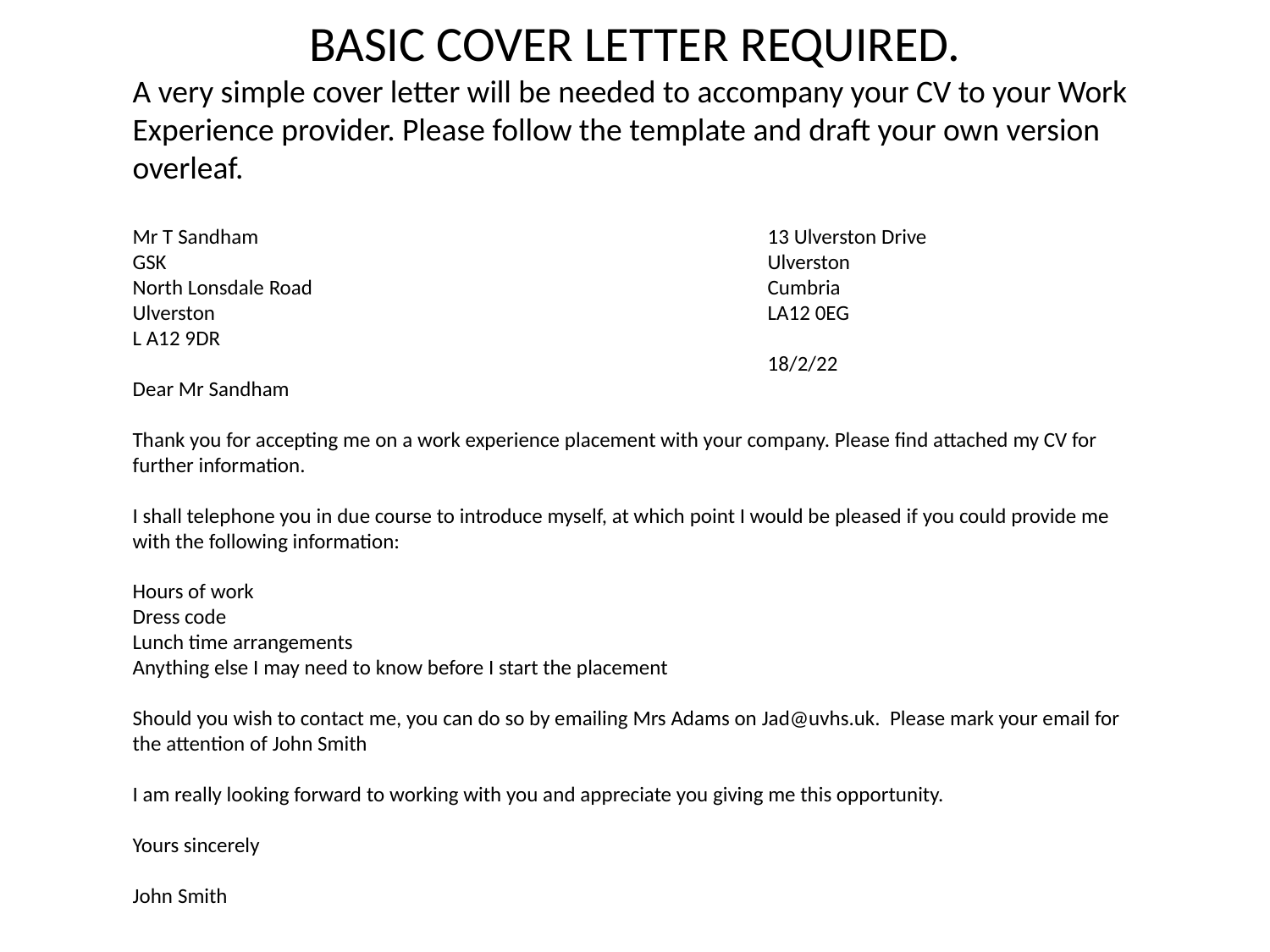

BASIC COVER LETTER REQUIRED.
A very simple cover letter will be needed to accompany your CV to your Work Experience provider. Please follow the template and draft your own version overleaf.

Mr T Sandham 				13 Ulverston Drive
GSK					Ulverston
North Lonsdale Road				Cumbria
Ulverston					LA12 0EG
L A12 9DR
					18/2/22
Dear Mr Sandham

Thank you for accepting me on a work experience placement with your company. Please find attached my CV for further information.

I shall telephone you in due course to introduce myself, at which point I would be pleased if you could provide me with the following information:

Hours of work
Dress code
Lunch time arrangements
Anything else I may need to know before I start the placement

Should you wish to contact me, you can do so by emailing Mrs Adams on Jad@uvhs.uk.  Please mark your email for the attention of John Smith

I am really looking forward to working with you and appreciate you giving me this opportunity.

Yours sincerely

John Smith